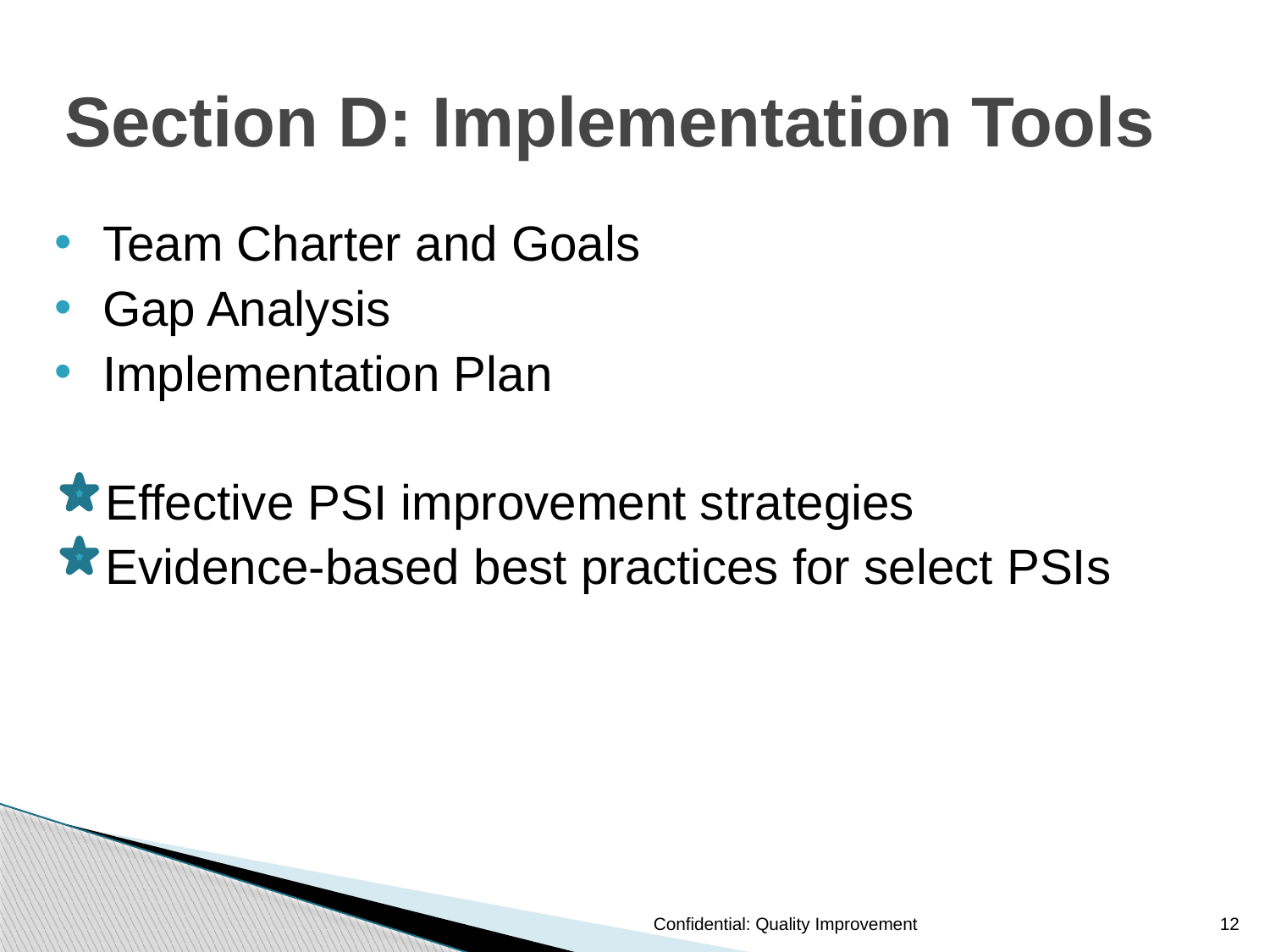

# Section D: Implementation Tools
Team Charter and Goals
Gap Analysis
Implementation Plan

Effective PSI improvement strategies
Evidence-based best practices for select PSIs

Confidential: Quality Improvement
12